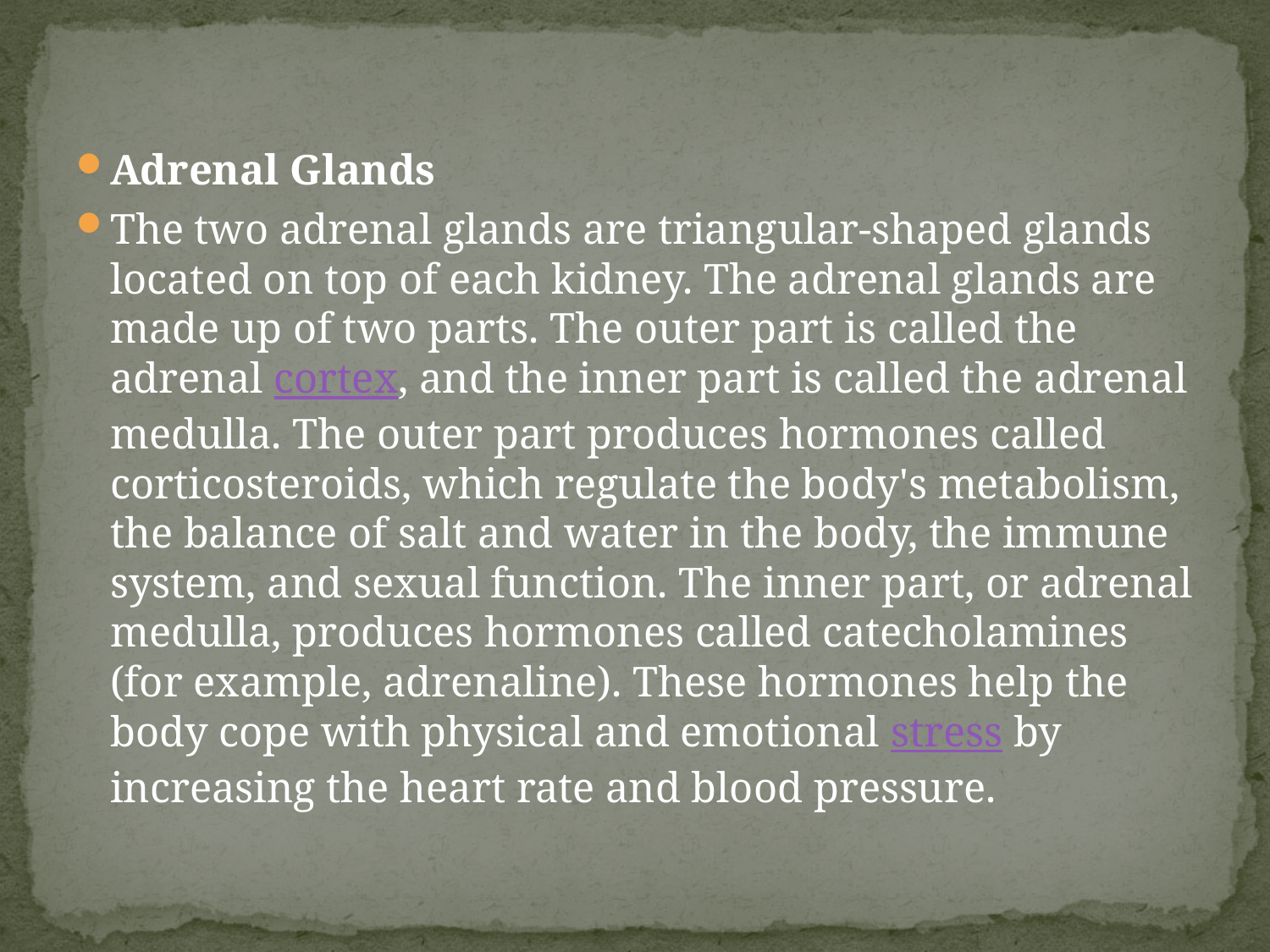

Adrenal Glands
The two adrenal glands are triangular-shaped glands located on top of each kidney. The adrenal glands are made up of two parts. The outer part is called the adrenal cortex, and the inner part is called the adrenal medulla. The outer part produces hormones called corticosteroids, which regulate the body's metabolism, the balance of salt and water in the body, the immune system, and sexual function. The inner part, or adrenal medulla, produces hormones called catecholamines (for example, adrenaline). These hormones help the body cope with physical and emotional stress by increasing the heart rate and blood pressure.